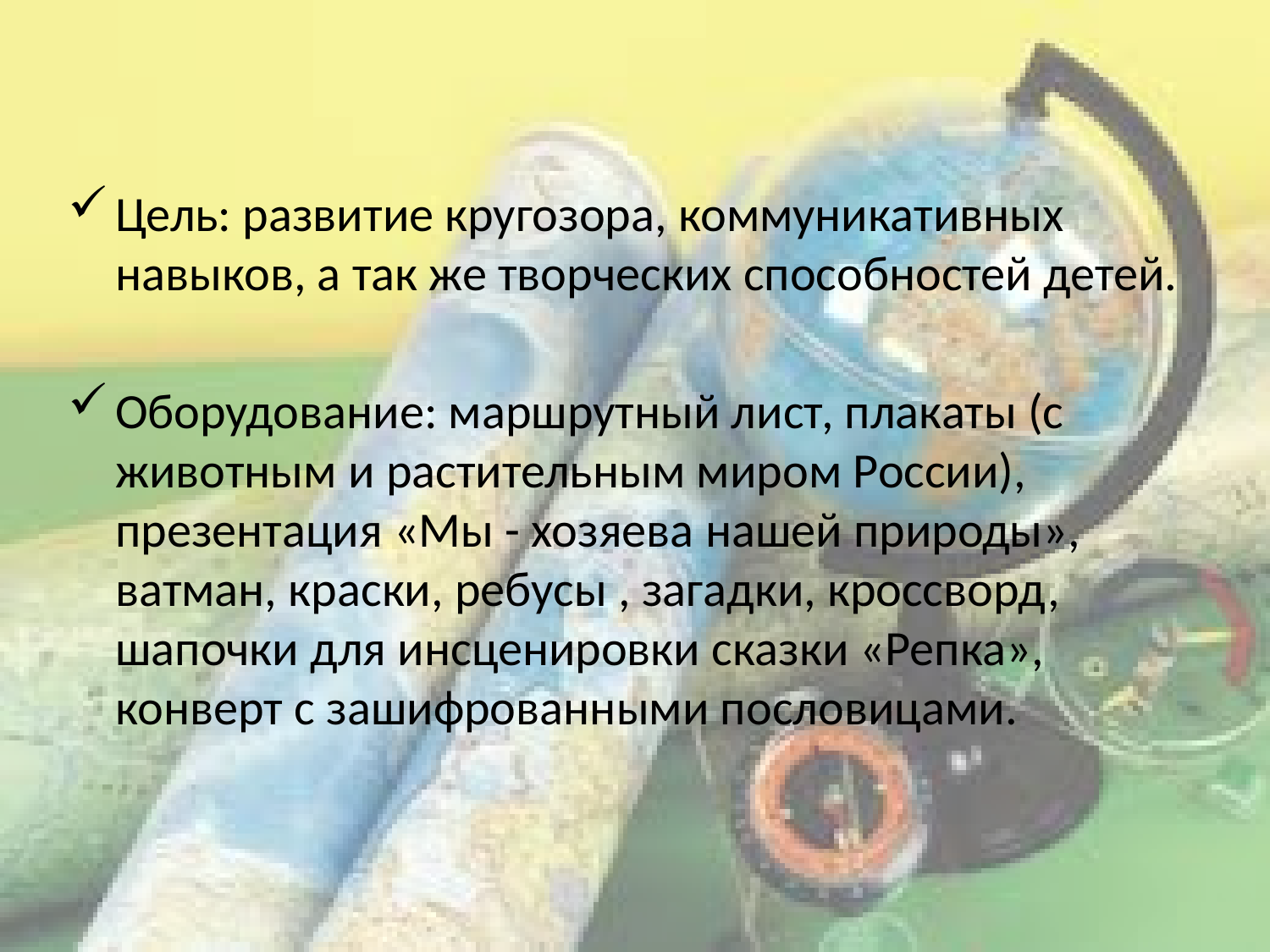

Цель: развитие кругозора, коммуникативных навыков, а так же творческих способностей детей.

Оборудование: маршрутный лист, плакаты (с  животным и растительным миром России), презентация «Мы - хозяева нашей природы», ватман, краски, ребусы , загадки, кроссворд, шапочки для инсценировки сказки «Репка», конверт с зашифрованными пословицами.